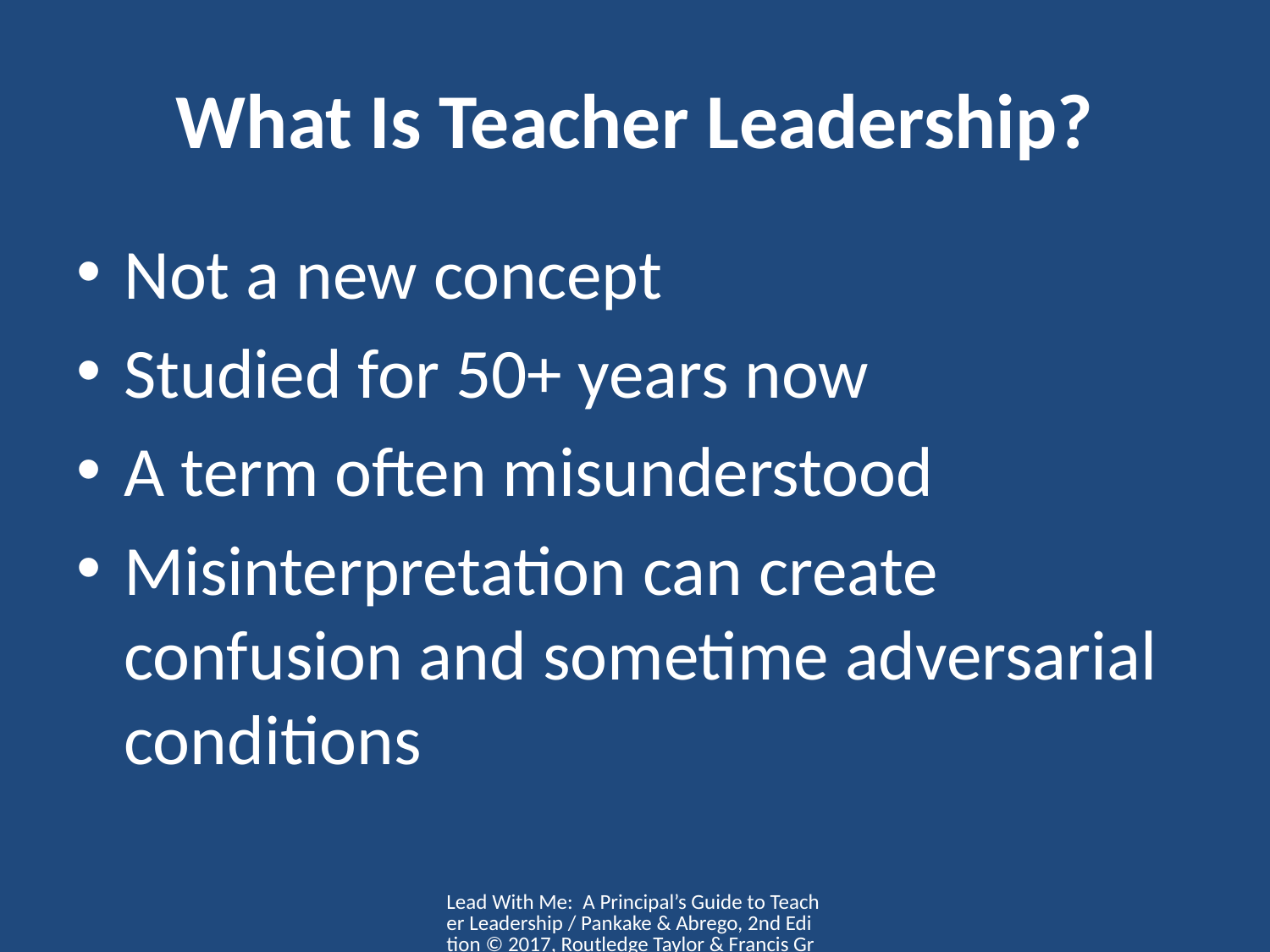

# What Is Teacher Leadership?
Not a new concept
Studied for 50+ years now
A term often misunderstood
Misinterpretation can create confusion and sometime adversarial conditions

Lead With Me:  A Principal’s Guide to Teacher Leadership / Pankake & Abrego, 2nd Edition © 2017, Routledge Taylor & Francis Group